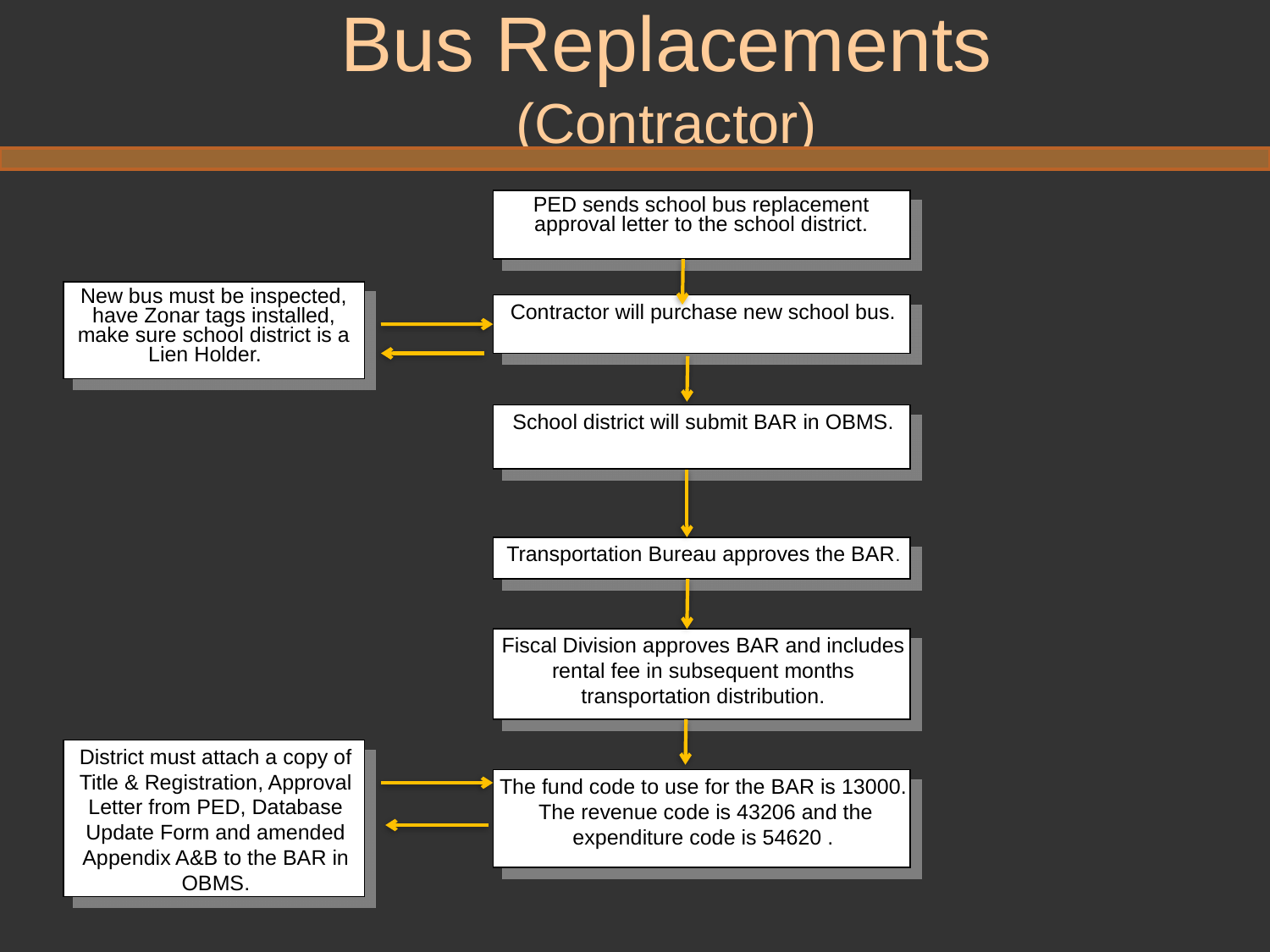

# Bus Replacements (Contractor)

PED sends school bus replacement approval letter to the school district.
New bus must be inspected, have Zonar tags installed, make sure school district is a Lien Holder.
Contractor will purchase new school bus.
School district will submit BAR in OBMS.
Transportation Bureau approves the BAR.
Fiscal Division approves BAR and includes rental fee in subsequent months transportation distribution.
District must attach a copy of Title & Registration, Approval Letter from PED, Database Update Form and amended Appendix A&B to the BAR in OBMS.
The fund code to use for the BAR is 13000.  The revenue code is 43206 and the expenditure code is 54620 .